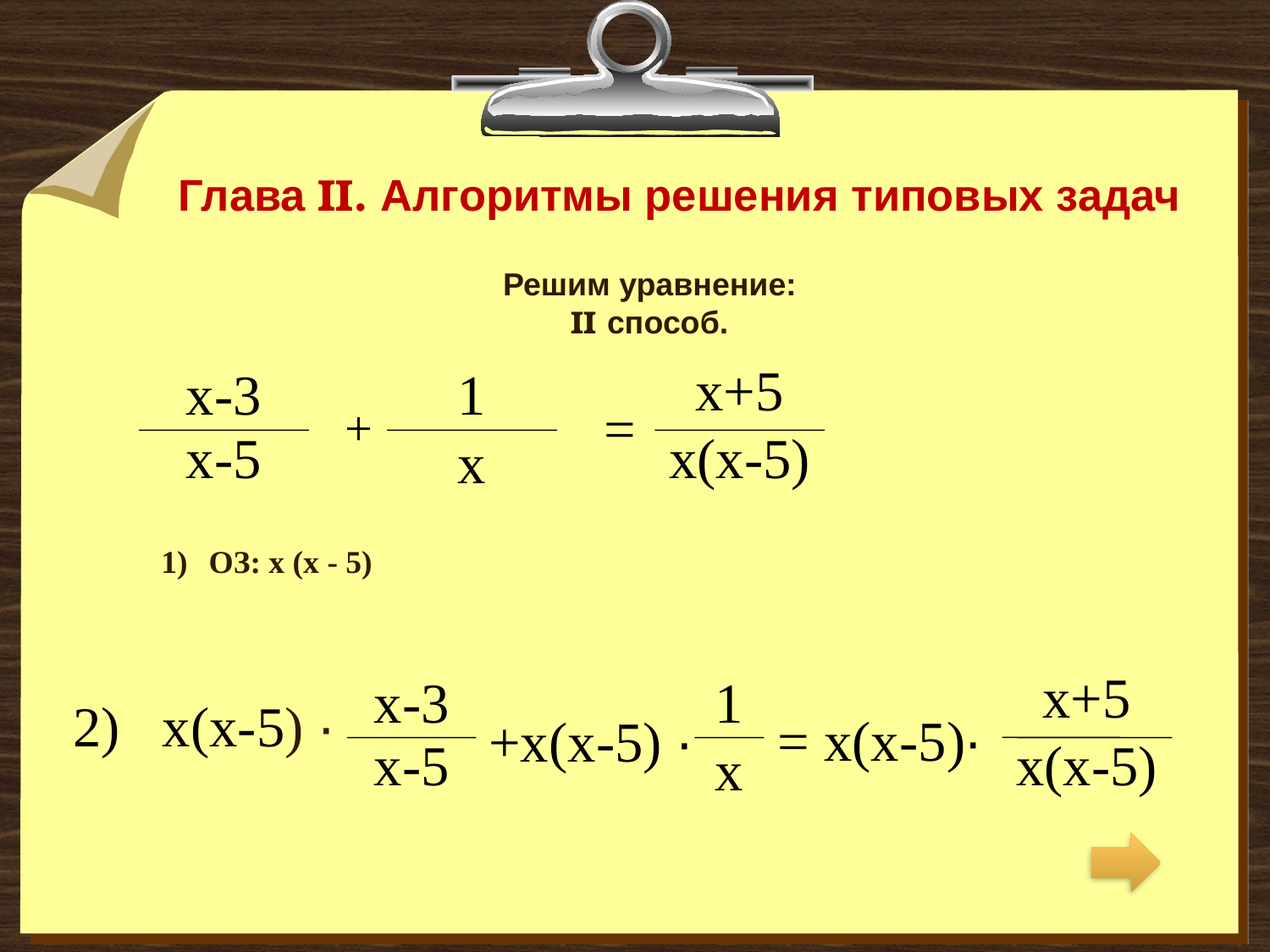

# Глава II. Алгоритмы решения типовых задач
Решим уравнение:
II способ.
х+5
х(х-5)

х-3
х-5

1

х
+
=
ОЗ: х (х - 5)
х+5
х(х-5)

х-3
х-5

1

х
2)   х(х-5) ∙
+х(х-5) ∙
= х(х-5)∙